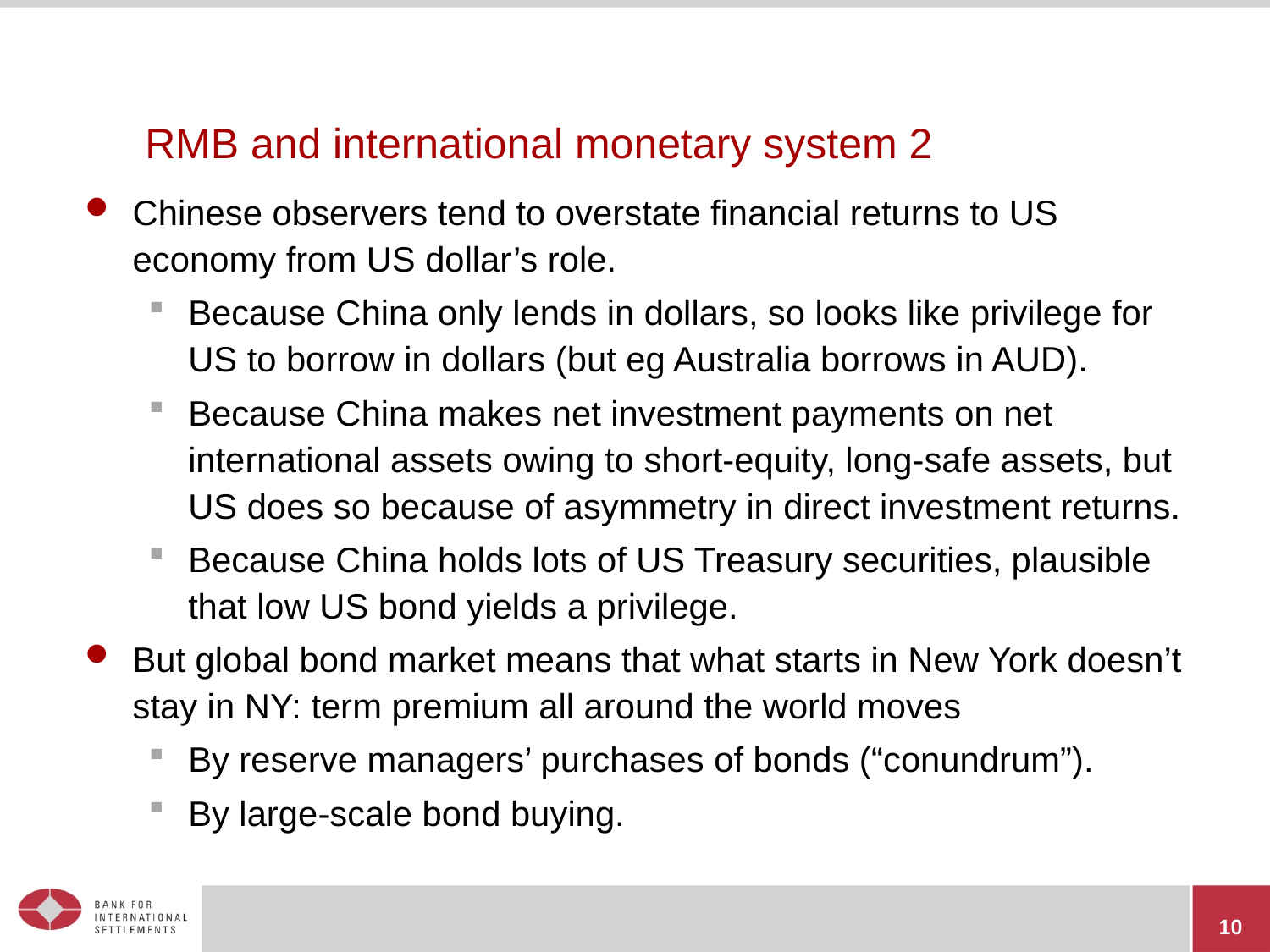

# RMB and international monetary system 2
Chinese observers tend to overstate financial returns to US economy from US dollar’s role.
Because China only lends in dollars, so looks like privilege for US to borrow in dollars (but eg Australia borrows in AUD).
Because China makes net investment payments on net international assets owing to short-equity, long-safe assets, but US does so because of asymmetry in direct investment returns.
Because China holds lots of US Treasury securities, plausible that low US bond yields a privilege.
But global bond market means that what starts in New York doesn’t stay in NY: term premium all around the world moves
By reserve managers’ purchases of bonds (“conundrum”).
By large-scale bond buying.

10